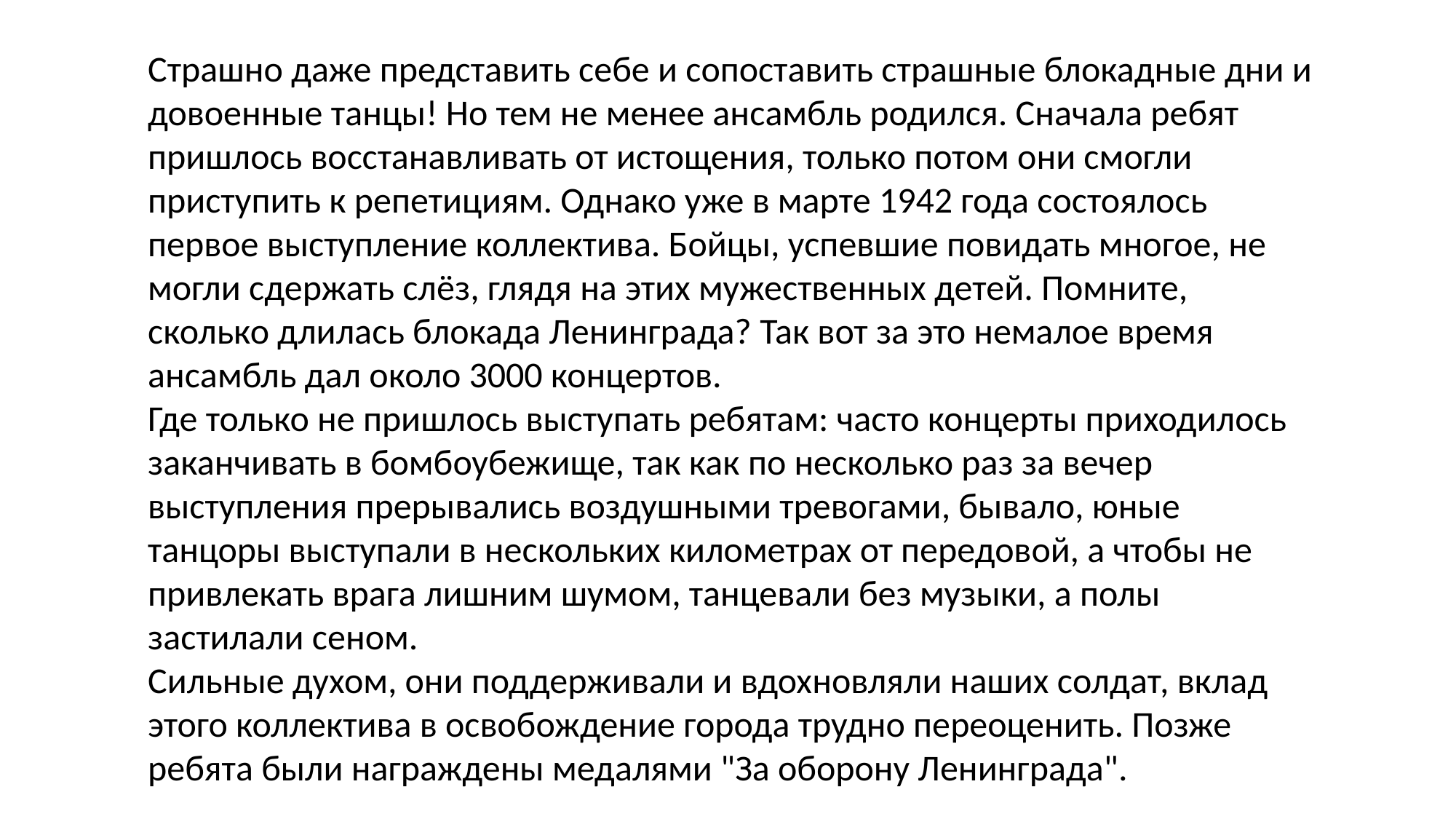

Страшно даже представить себе и сопоставить страшные блокадные дни и довоенные танцы! Но тем не менее ансамбль родился. Сначала ребят пришлось восстанавливать от истощения, только потом они смогли приступить к репетициям. Однако уже в марте 1942 года состоялось первое выступление коллектива. Бойцы, успевшие повидать многое, не могли сдержать слёз, глядя на этих мужественных детей. Помните, сколько длилась блокада Ленинграда? Так вот за это немалое время ансамбль дал около 3000 концертов.
Где только не пришлось выступать ребятам: часто концерты приходилось заканчивать в бомбоубежище, так как по несколько раз за вечер выступления прерывались воздушными тревогами, бывало, юные танцоры выступали в нескольких километрах от передовой, а чтобы не привлекать врага лишним шумом, танцевали без музыки, а полы застилали сеном.
Сильные духом, они поддерживали и вдохновляли наших солдат, вклад этого коллектива в освобождение города трудно переоценить. Позже ребята были награждены медалями "За оборону Ленинграда".